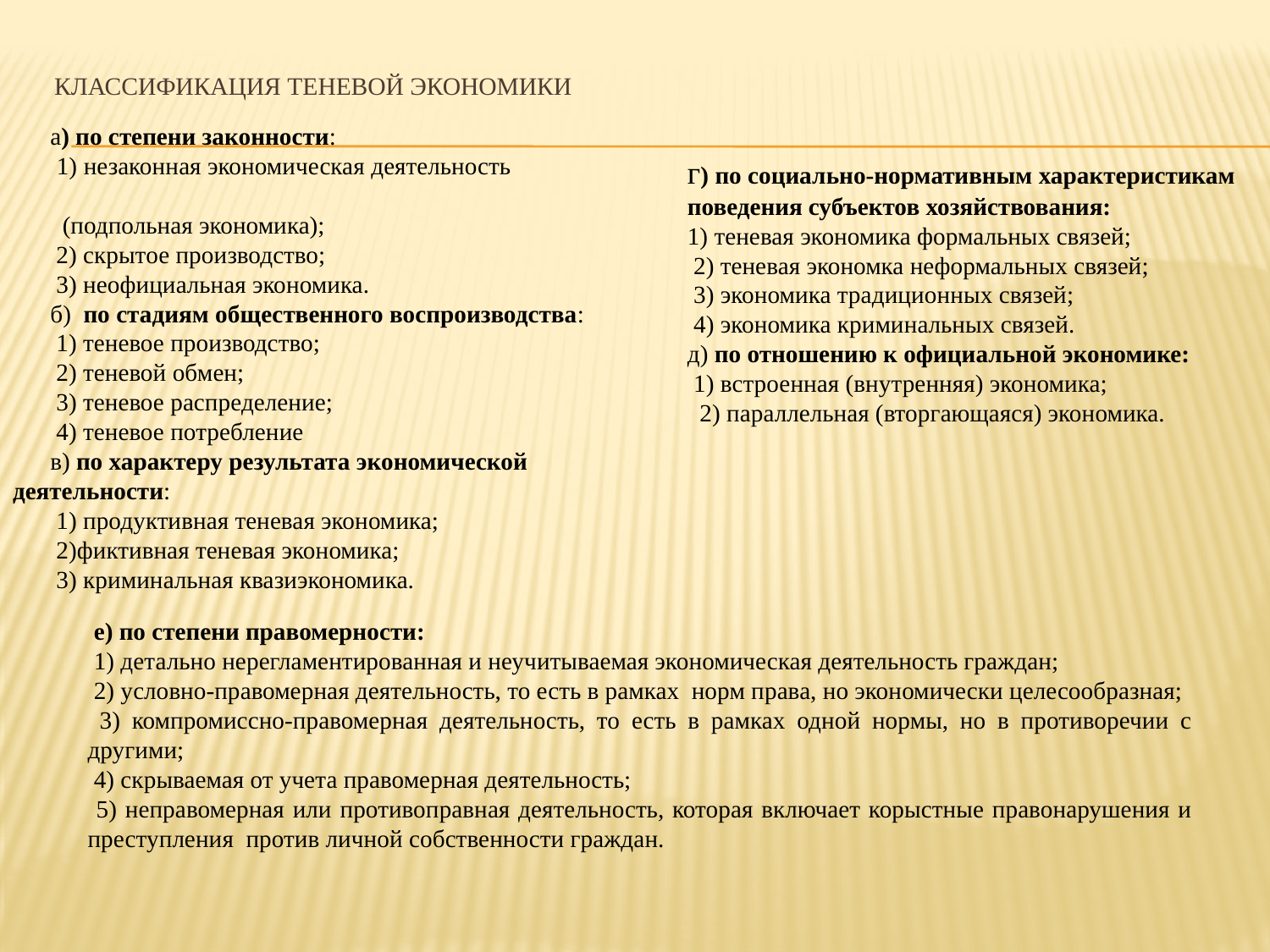

# Классификация теневой экономики
а) по степени законности:
 1) незаконная экономическая деятельность
  (подпольная экономика);
 2) скрытое производство;
 3) неофициальная экономика.
б)  по стадиям общественного воспроизводства:
 1) теневое производство;
 2) теневой обмен;
 3) теневое распределение;
 4) теневое потребление
в) по характеру результата экономической деятельности:
 1) продуктивная теневая экономика;
 2)фиктивная теневая экономика;
 3) криминальная квазиэкономика.
г) по социально-нормативным характеристикам поведения субъектов хозяйствования:
1) теневая экономика формальных связей;
 2) теневая экономка неформальных связей;
 3) экономика традиционных связей;
 4) экономика криминальных связей.
д) по отношению к официальной экономике:
 1) встроенная (внутренняя) экономика;
  2) параллельная (вторгающаяся) экономика.

 е) по степени правомерности:
 1) детально нерегламентированная и неучитываемая экономическая деятельность граждан;
 2) условно-правомерная деятельность, то есть в рамках  норм права, но экономически целесообразная;
 3) компромиссно-правомерная деятельность, то есть в рамках одной нормы, но в противоречии с другими;
 4) скрываемая от учета правомерная деятельность;
 5) неправомерная или противоправная деятельность, которая включает корыстные правонарушения и преступления  против личной собственности граждан.